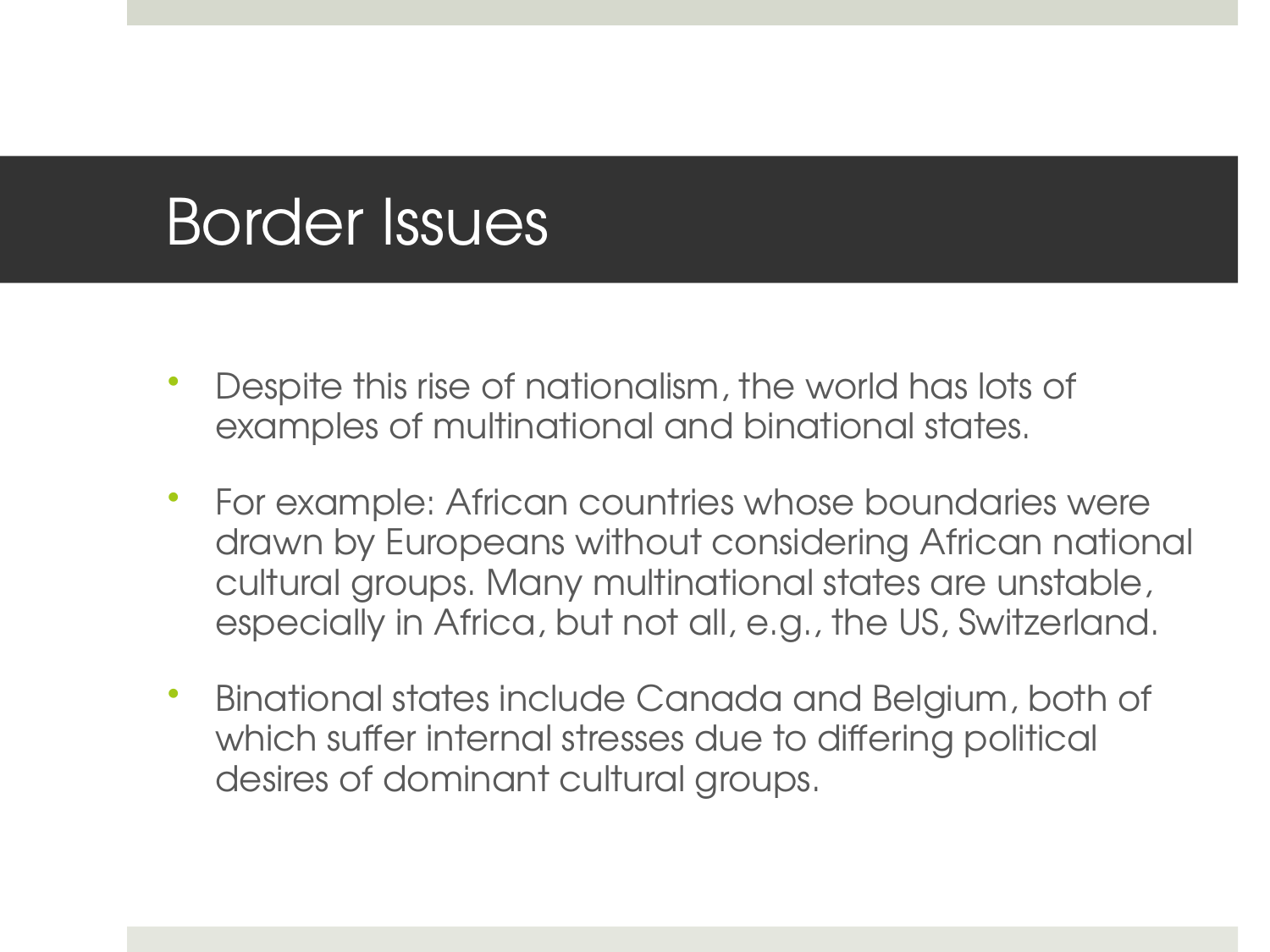

# Border Issues
Despite this rise of nationalism, the world has lots of examples of multinational and binational states.
For example: African countries whose boundaries were drawn by Europeans without considering African national cultural groups. Many multinational states are unstable, especially in Africa, but not all, e.g., the US, Switzerland.
Binational states include Canada and Belgium, both of which suffer internal stresses due to differing political desires of dominant cultural groups.